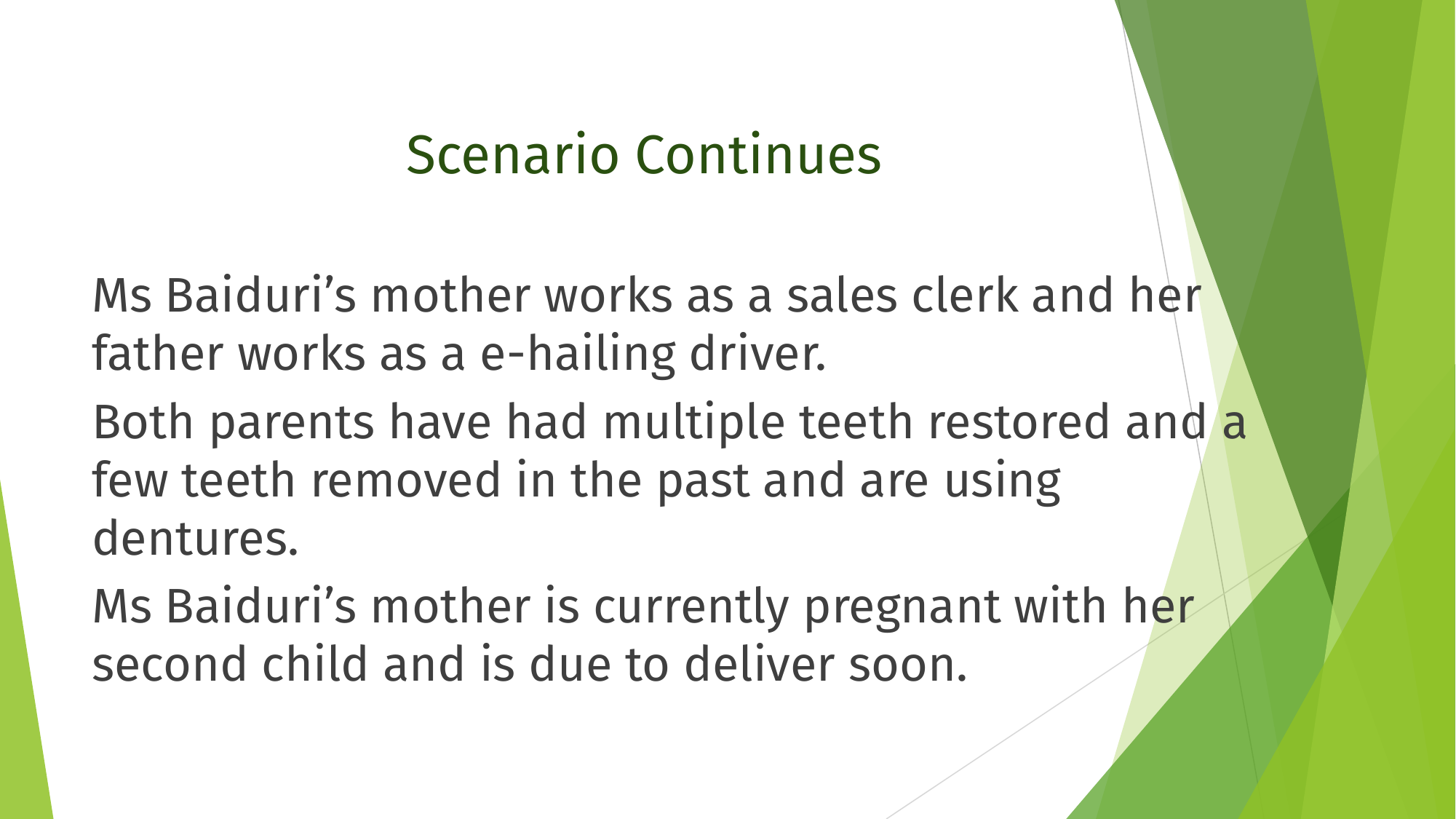

# Scenario Continues
Ms Baiduri’s mother works as a sales clerk and her father works as a e-hailing driver.
Both parents have had multiple teeth restored and a few teeth removed in the past and are using dentures.
Ms Baiduri’s mother is currently pregnant with her second child and is due to deliver soon.